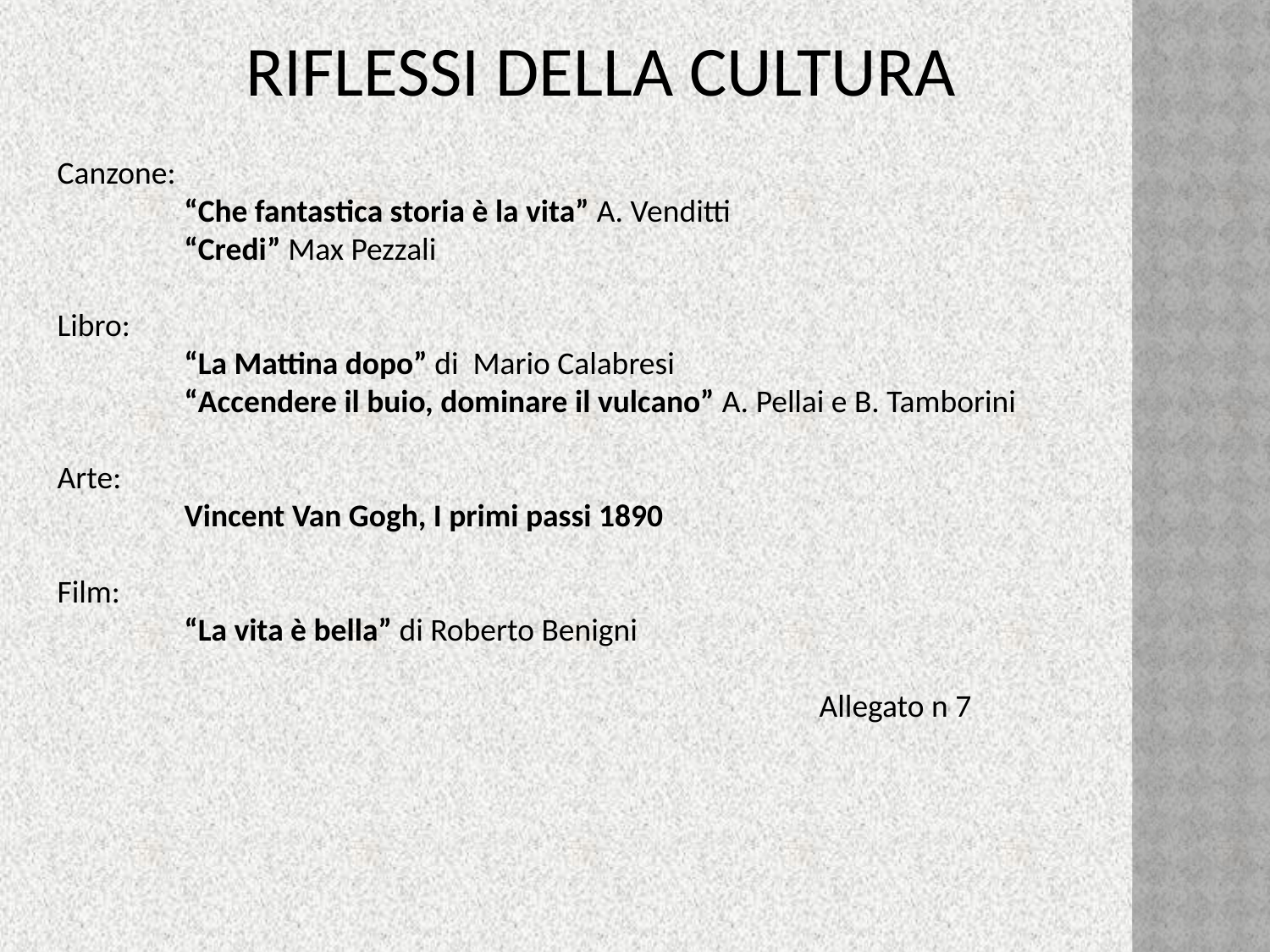

# Riflessi della cultura
Canzone:
	“Che fantastica storia è la vita” A. Venditti
	“Credi” Max Pezzali

Libro:
	“La Mattina dopo” di  Mario Calabresi
	“Accendere il buio, dominare il vulcano” A. Pellai e B. Tamborini

Arte:
	Vincent Van Gogh, I primi passi 1890

Film:
	“La vita è bella” di Roberto Benigni

						Allegato n 7